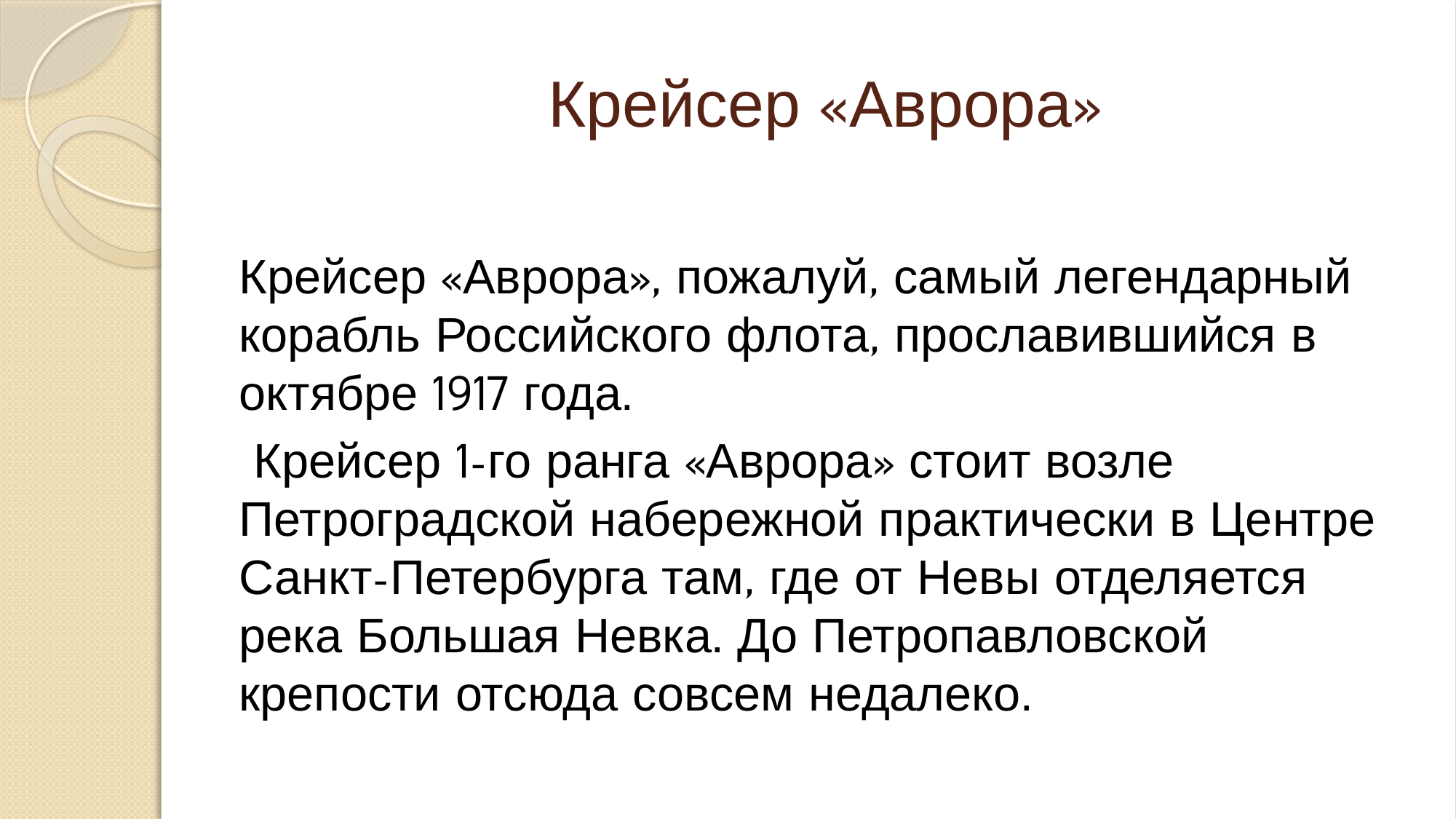

# Крейсер «Аврора»

Крейсер «Аврора», пожалуй, самый легендарный корабль Российского флота, прославившийся в октябре 1917 года.
 Крейсер 1-го ранга «Аврора» стоит возле Петроградской набережной практически в Центре Санкт-Петербурга там, где от Невы отделяется река Большая Невка. До Петропавловской крепости отсюда совсем недалеко.